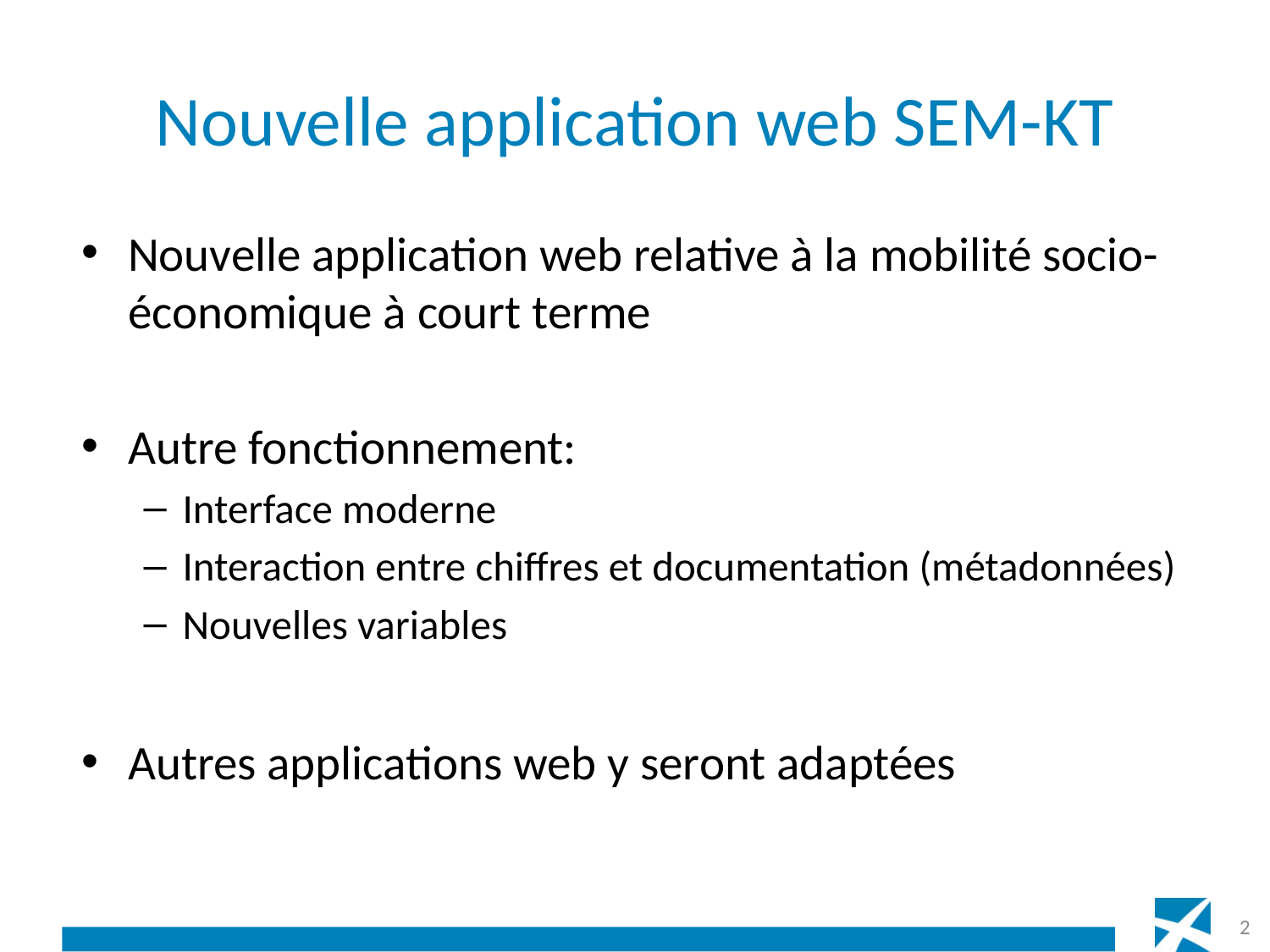

# Nouvelle application web SEM-KT
Nouvelle application web relative à la mobilité socio-économique à court terme

Autre fonctionnement:
Interface moderne
Interaction entre chiffres et documentation (métadonnées)
Nouvelles variables

Autres applications web y seront adaptées

2